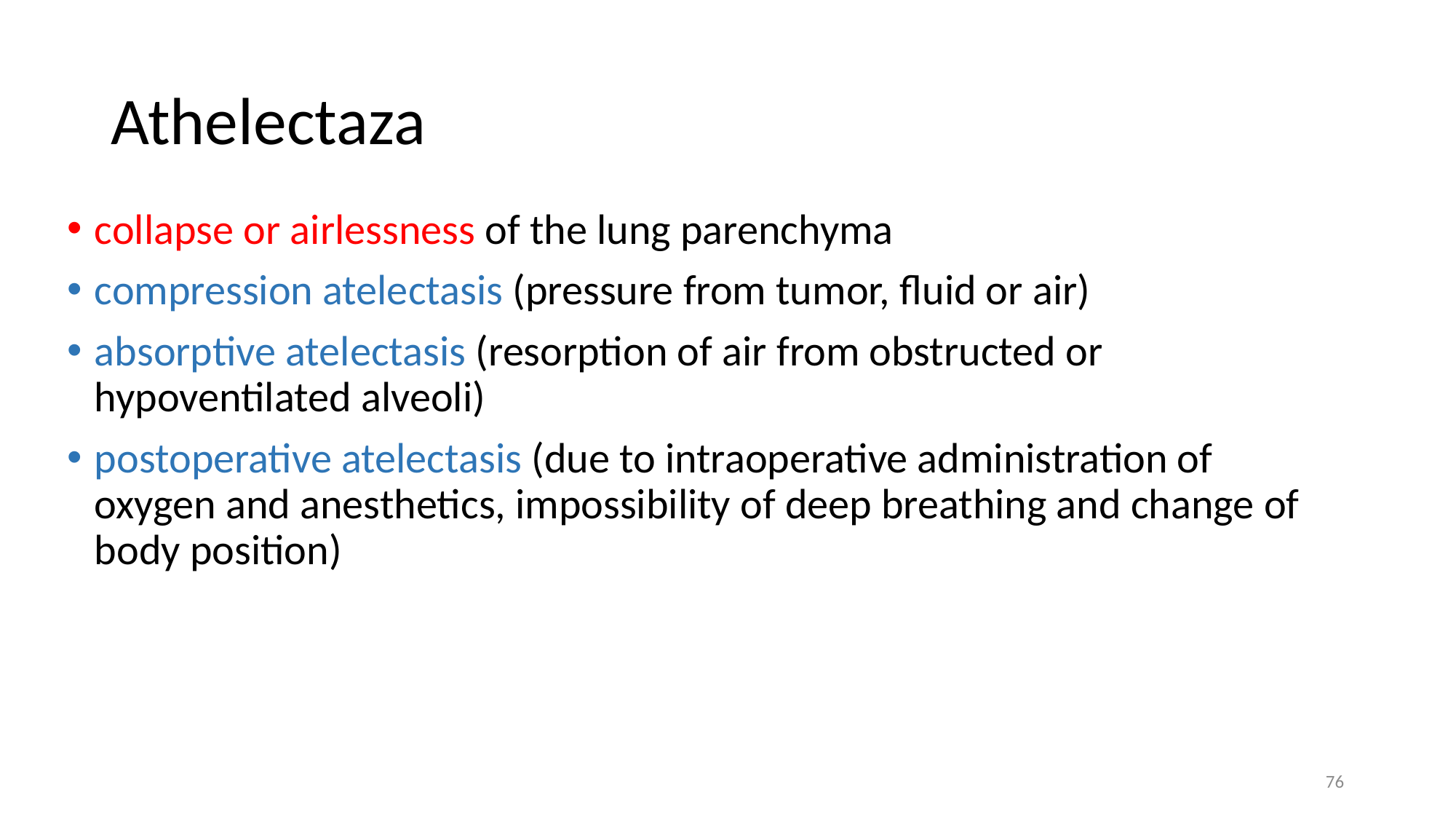

# Athelectaza
collapse or airlessness of the lung parenchyma
compression atelectasis (pressure from tumor, fluid or air)
absorptive atelectasis (resorption of air from obstructed or hypoventilated alveoli)
postoperative atelectasis (due to intraoperative administration of oxygen and anesthetics, impossibility of deep breathing and change of body position)
76